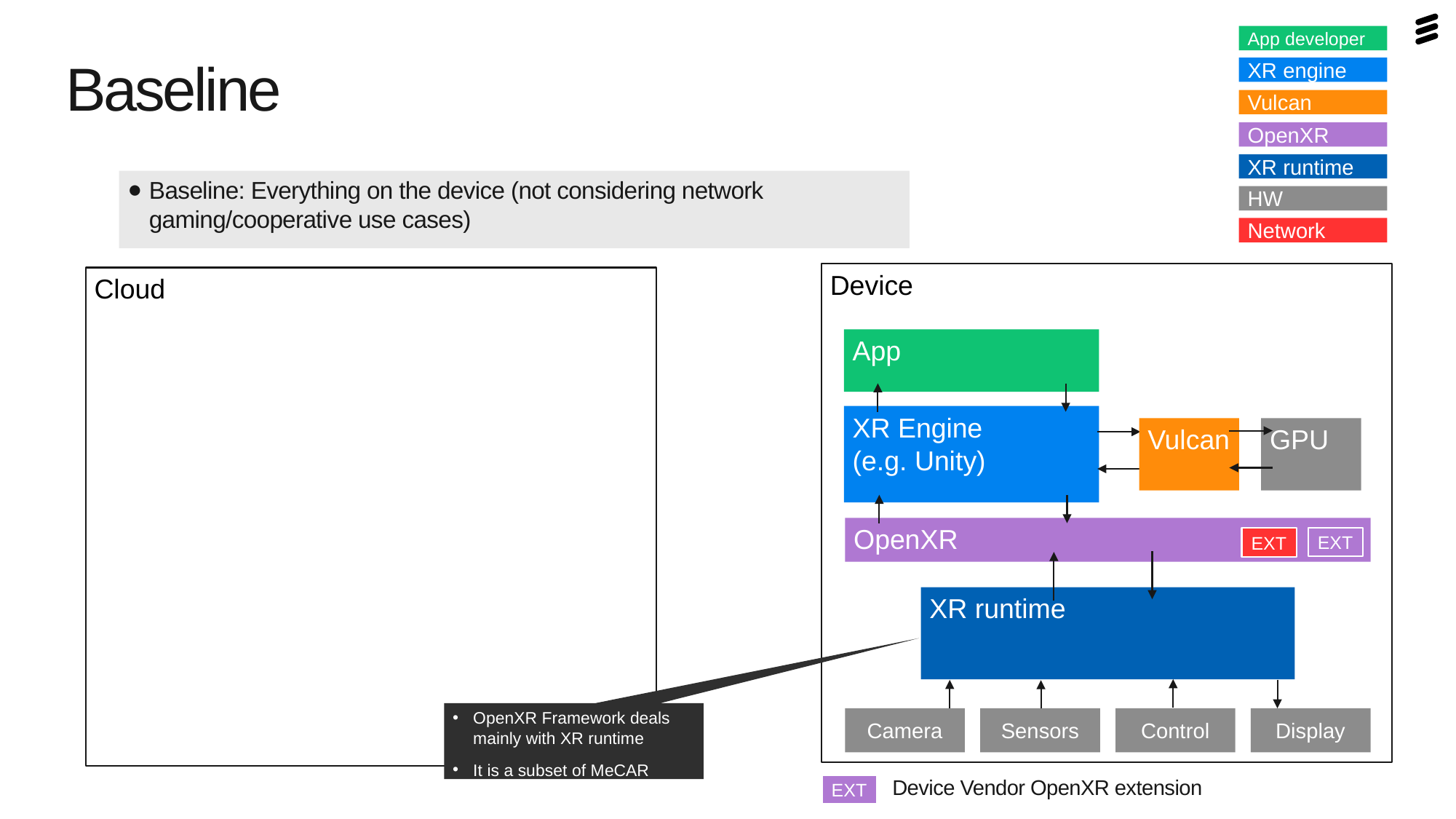

App developer
XR engine
Vulcan
OpenXR
XR runtime
HW
Network
# Baseline
Baseline: Everything on the device (not considering network gaming/cooperative use cases)
Device
Cloud
App
XR Engine
(e.g. Unity)
Vulcan
GPU
OpenXR
EXT
EXT
XR runtime
OpenXR Framework deals mainly with XR runtime
It is a subset of MeCAR
Camera
Sensors
Control
Display
Device Vendor OpenXR extension
EXT